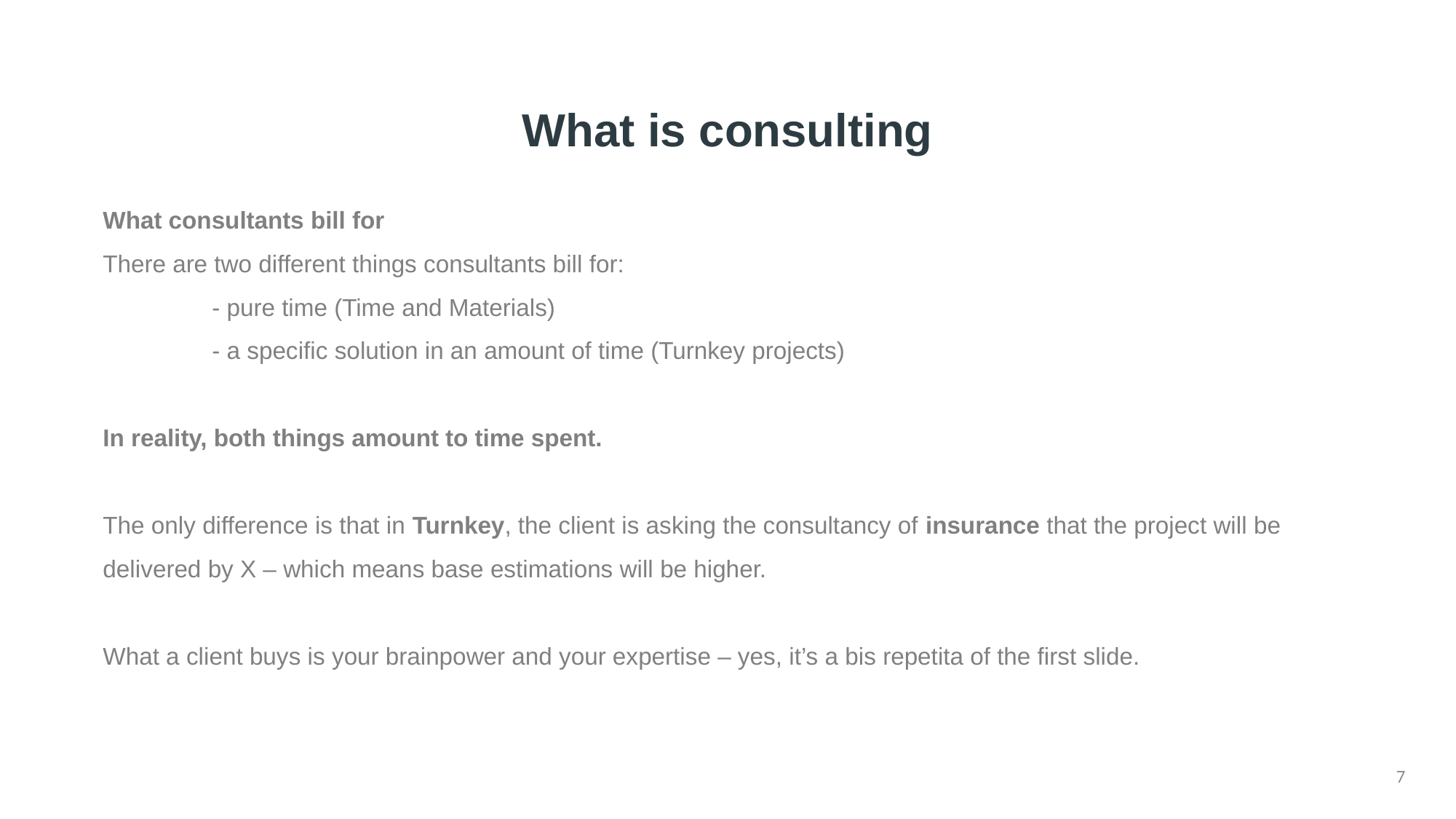

# What is consulting
What consultants bill for
There are two different things consultants bill for:
	- pure time (Time and Materials)
	- a specific solution in an amount of time (Turnkey projects)

In reality, both things amount to time spent.

The only difference is that in Turnkey, the client is asking the consultancy of insurance that the project will be delivered by X – which means base estimations will be higher.

What a client buys is your brainpower and your expertise – yes, it’s a bis repetita of the first slide.
7